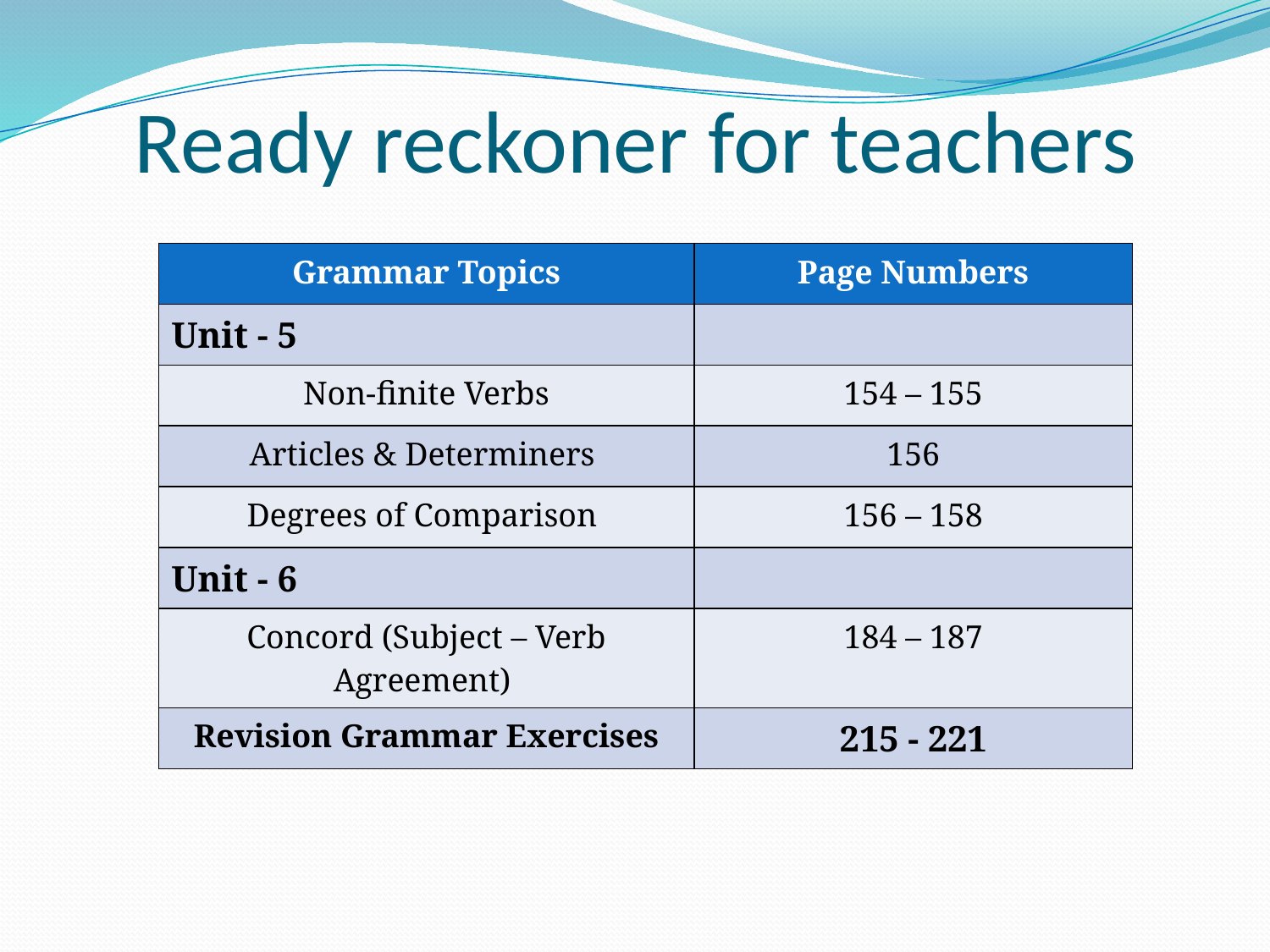

# Ready reckoner for teachers
| Grammar Topics | Page Numbers |
| --- | --- |
| Unit - 5 |  |
| Non-finite Verbs | 154 – 155 |
| Articles & Determiners | 156 |
| Degrees of Comparison | 156 – 158 |
| Unit - 6 |  |
| Concord (Subject – Verb Agreement) | 184 – 187 |
| Revision Grammar Exercises | 215 - 221 |